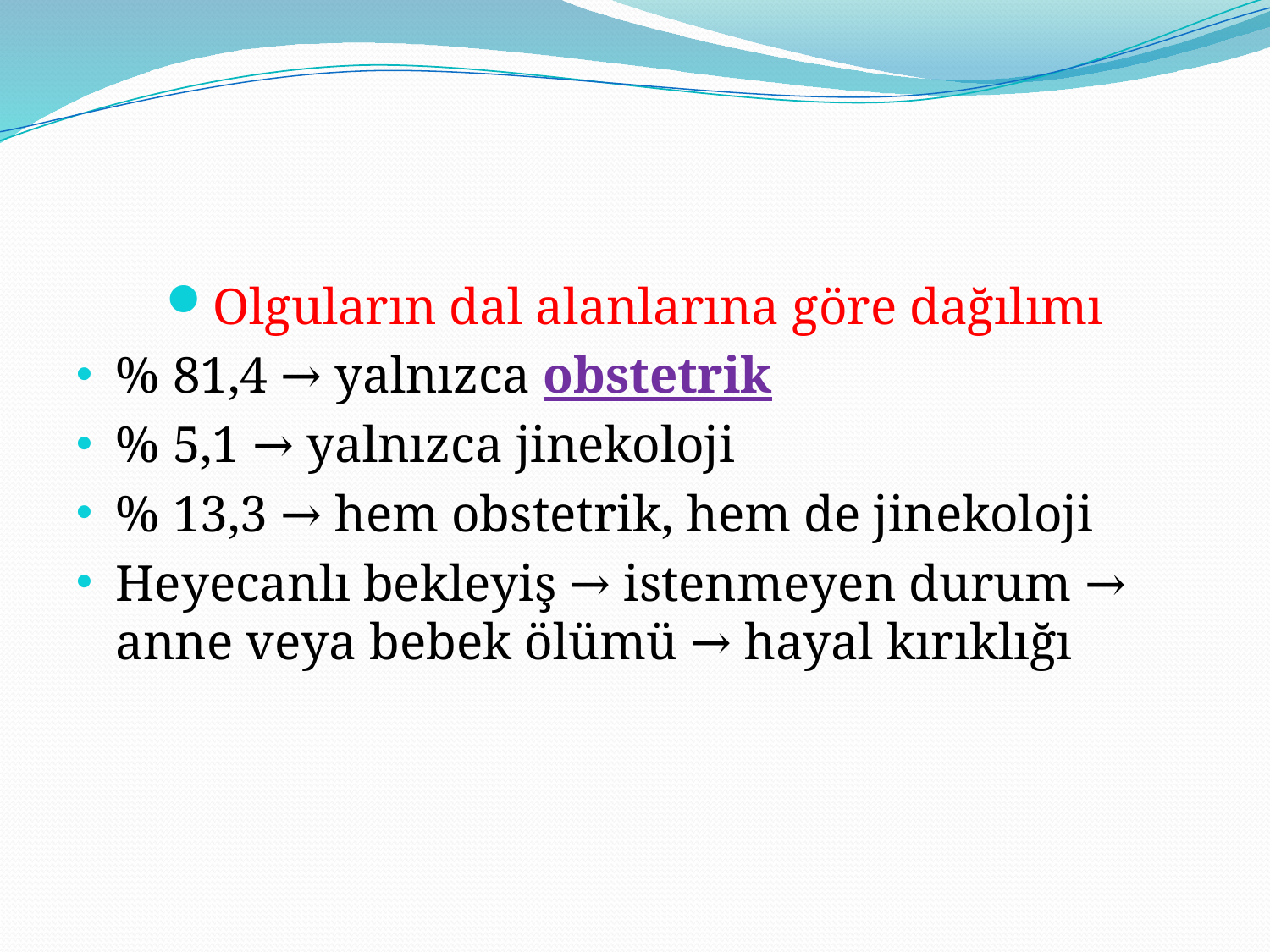

#
Olguların dal alanlarına göre dağılımı
% 81,4 → yalnızca obstetrik
% 5,1 → yalnızca jinekoloji
% 13,3 → hem obstetrik, hem de jinekoloji
Heyecanlı bekleyiş → istenmeyen durum → anne veya bebek ölümü → hayal kırıklığı